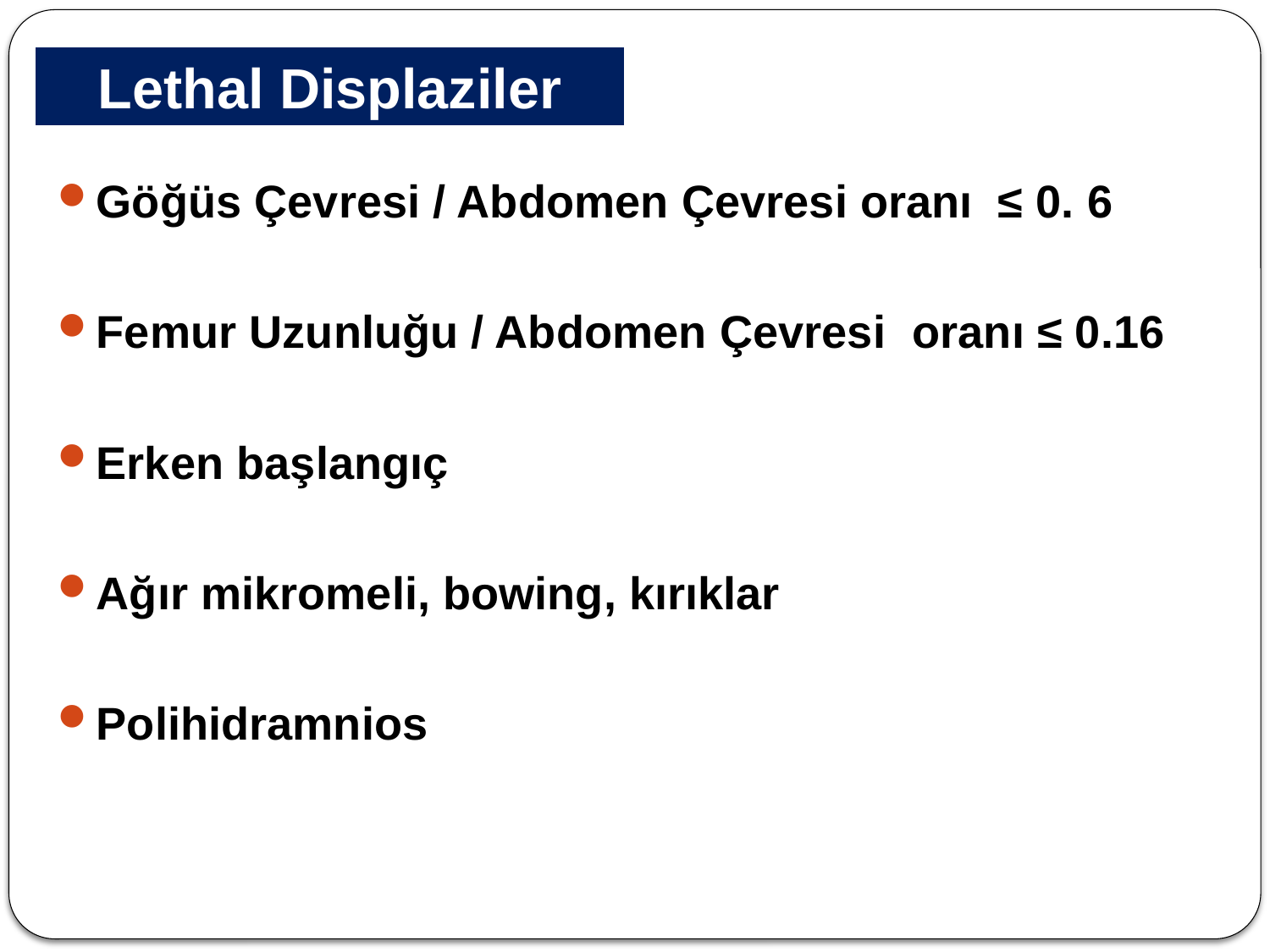

Lethal Displaziler
Göğüs Çevresi / Abdomen Çevresi oranı  ≤ 0. 6

Femur Uzunluğu / Abdomen Çevresi  oranı ≤ 0.16

Erken başlangıç

Ağır mikromeli, bowing, kırıklar

Polihidramnios